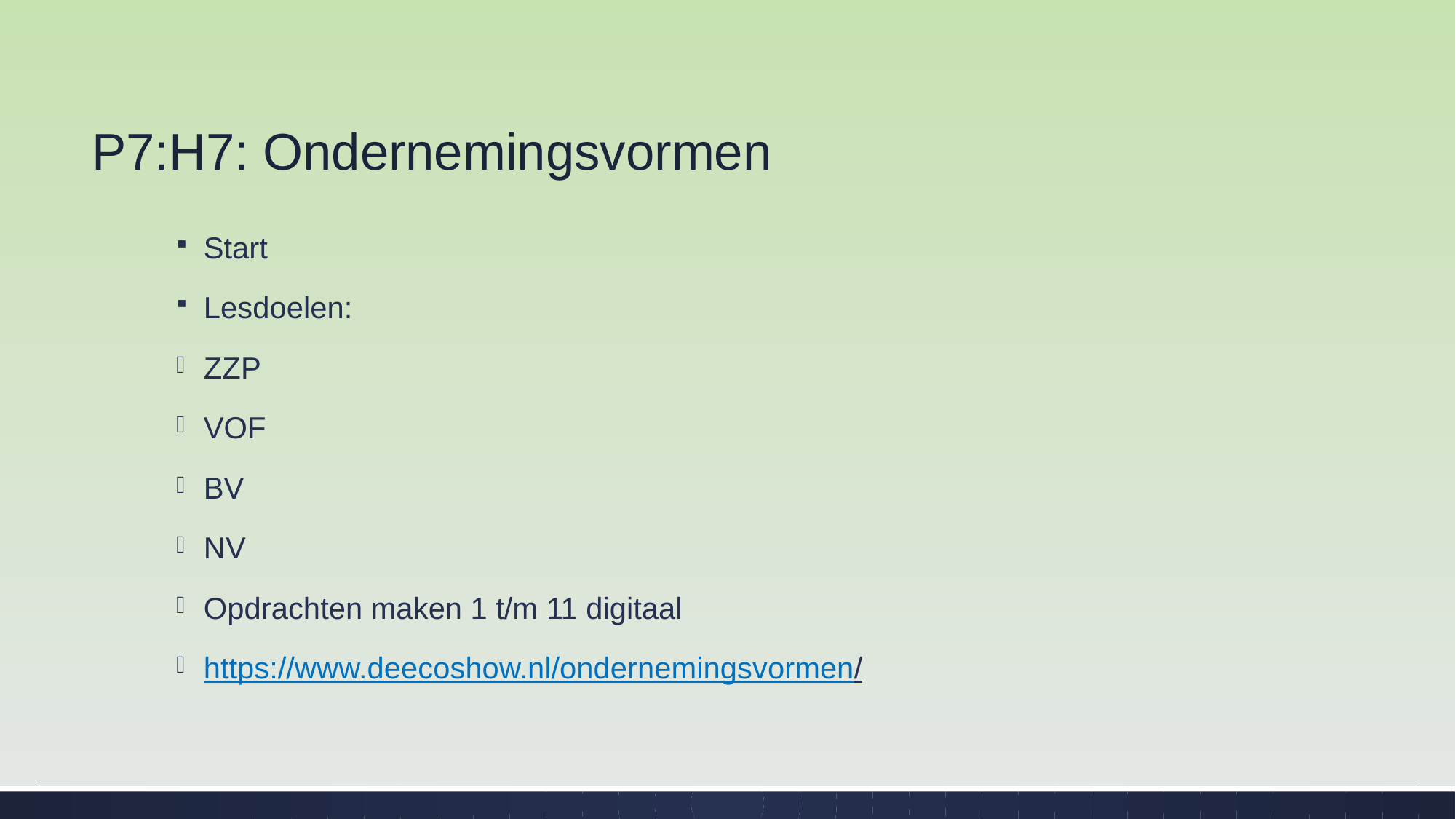

# P7:H7: Ondernemingsvormen
Start
Lesdoelen:
ZZP
VOF
BV
NV
Opdrachten maken 1 t/m 11 digitaal
https://www.deecoshow.nl/ondernemingsvormen/